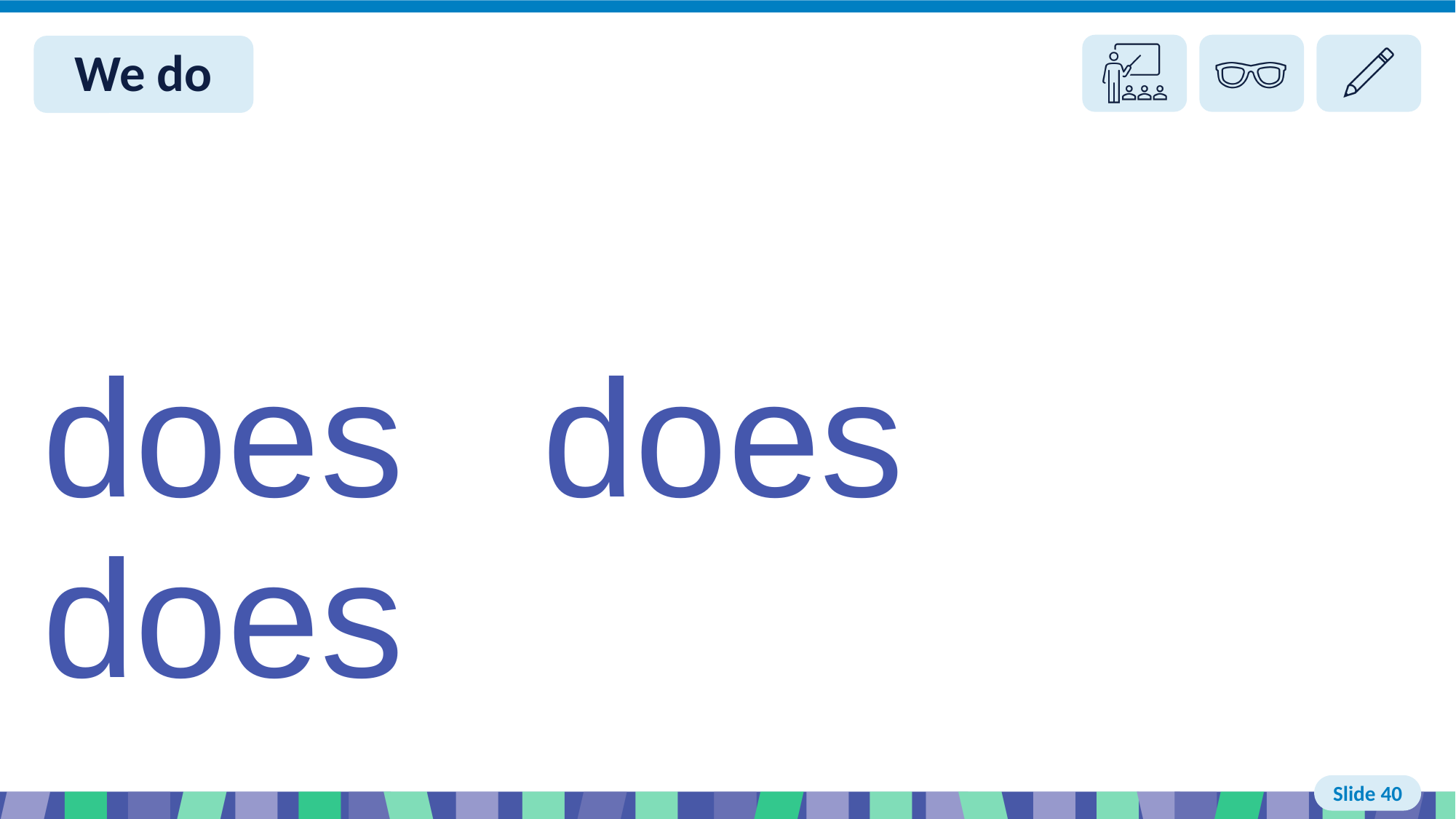

# Slide 40 We do
does   does   does